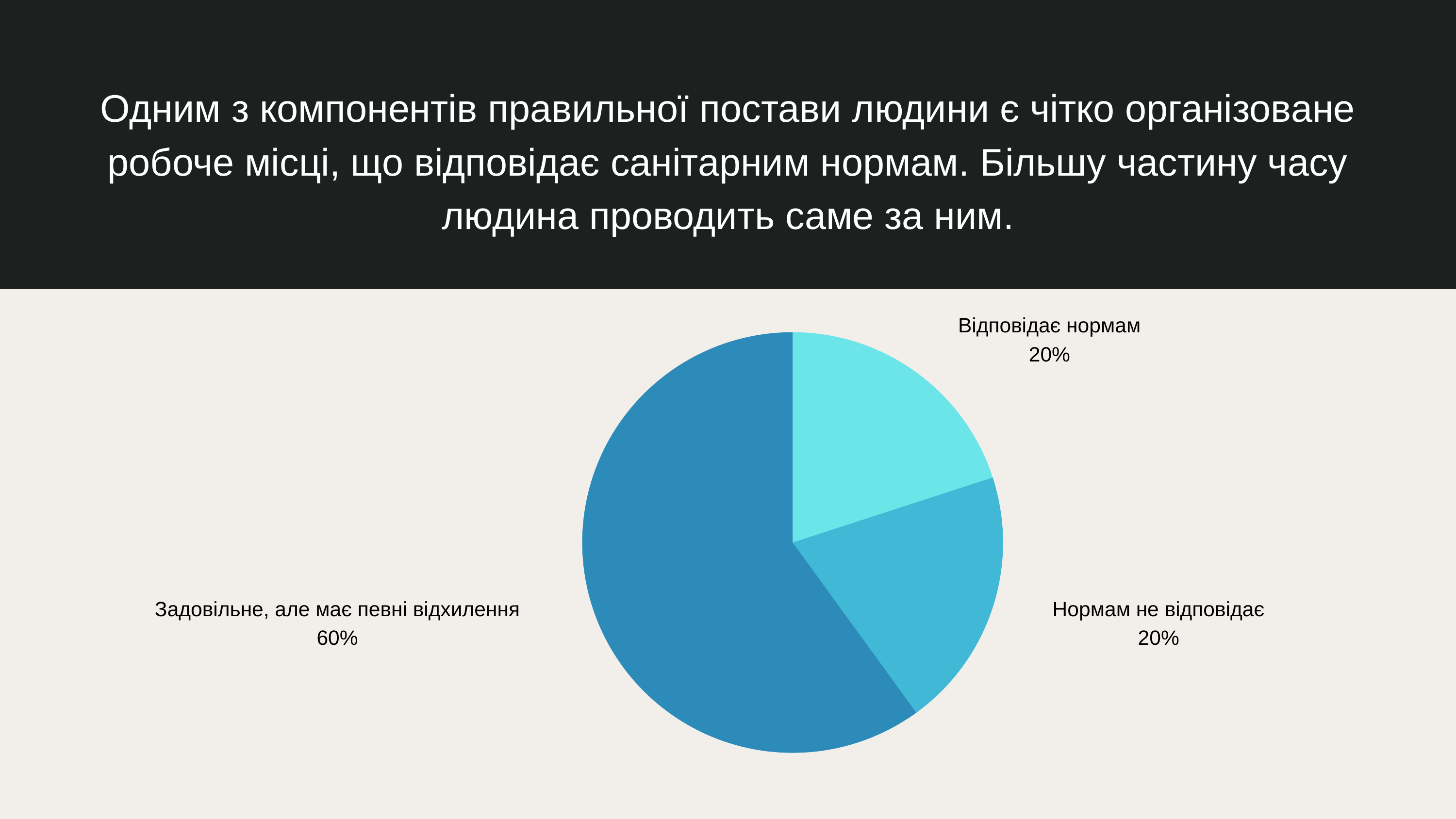

Одним з компонентів правильної постави людини є чітко організоване робоче місці, що відповідає санітарним нормам. Більшу частину часу людина проводить саме за ним.
Відповідає нормам
20%

Задовільне, але має певні відхилення
60%
Нормам не відповідає
20%